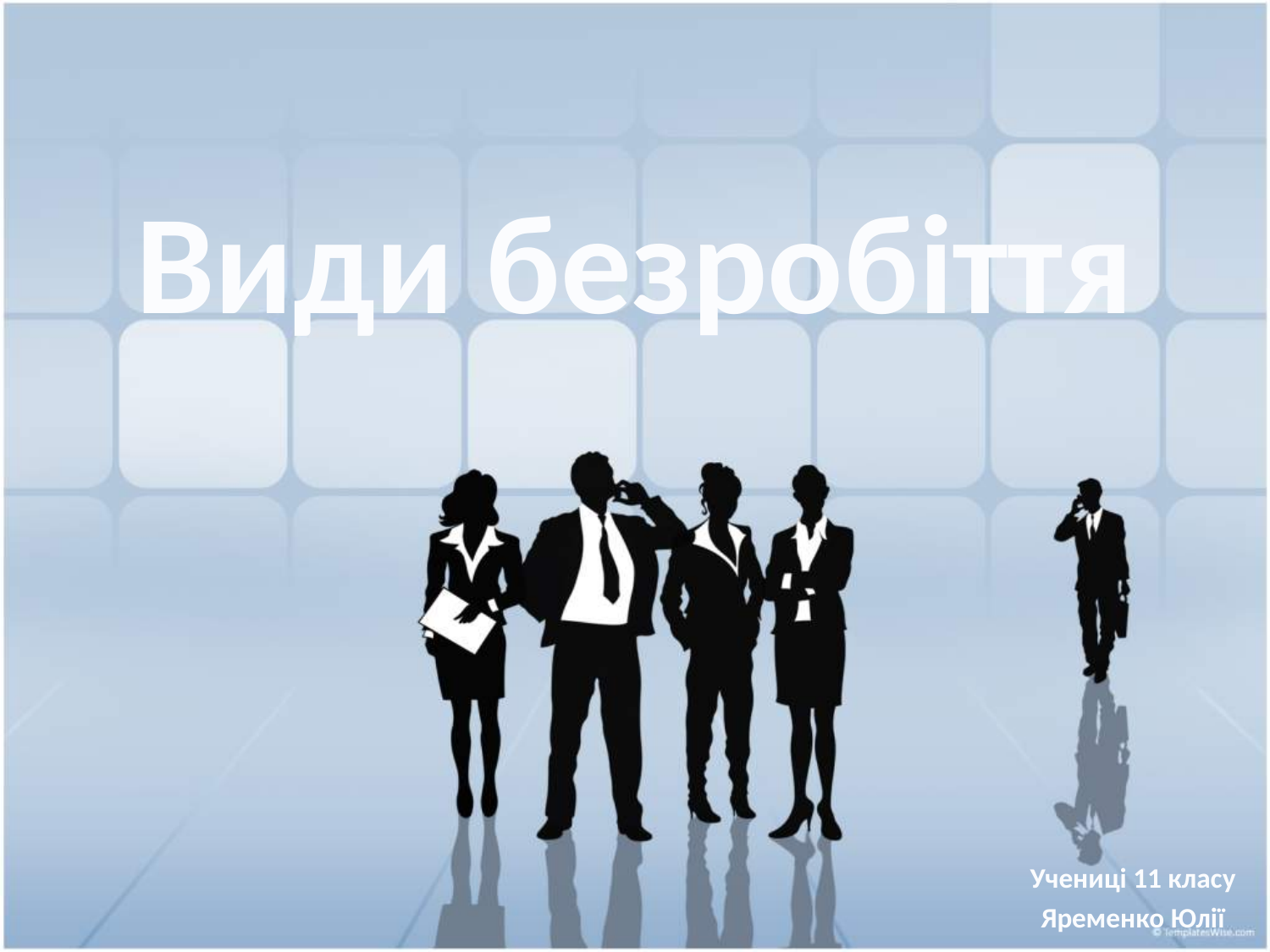

Види безробіття
Учениці 11 класу
Яременко Юлії